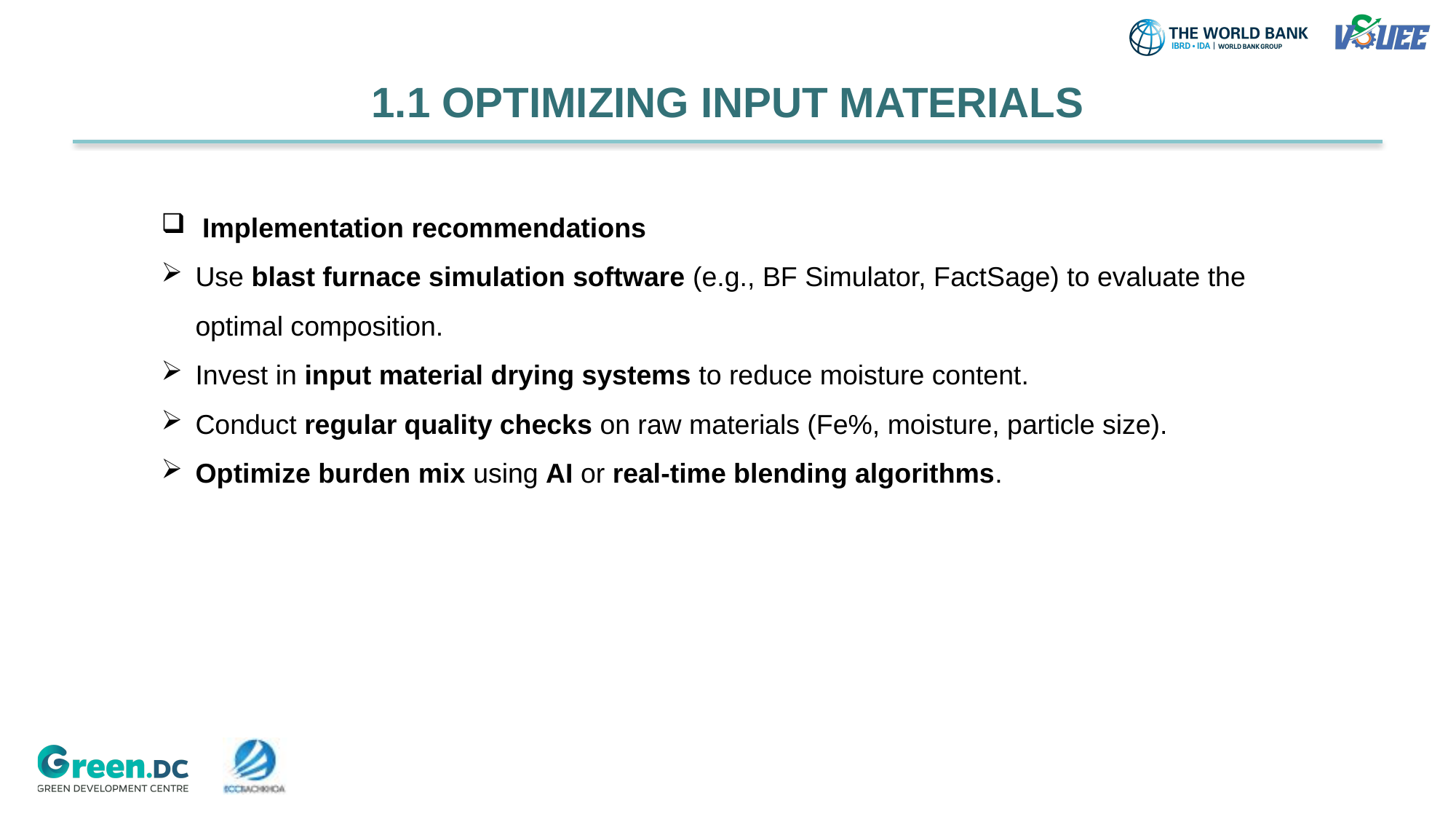

1.1 OPTIMIZING INPUT MATERIALS
Implementation recommendations
Use blast furnace simulation software (e.g., BF Simulator, FactSage) to evaluate the optimal composition.
Invest in input material drying systems to reduce moisture content.
Conduct regular quality checks on raw materials (Fe%, moisture, particle size).
Optimize burden mix using AI or real-time blending algorithms.